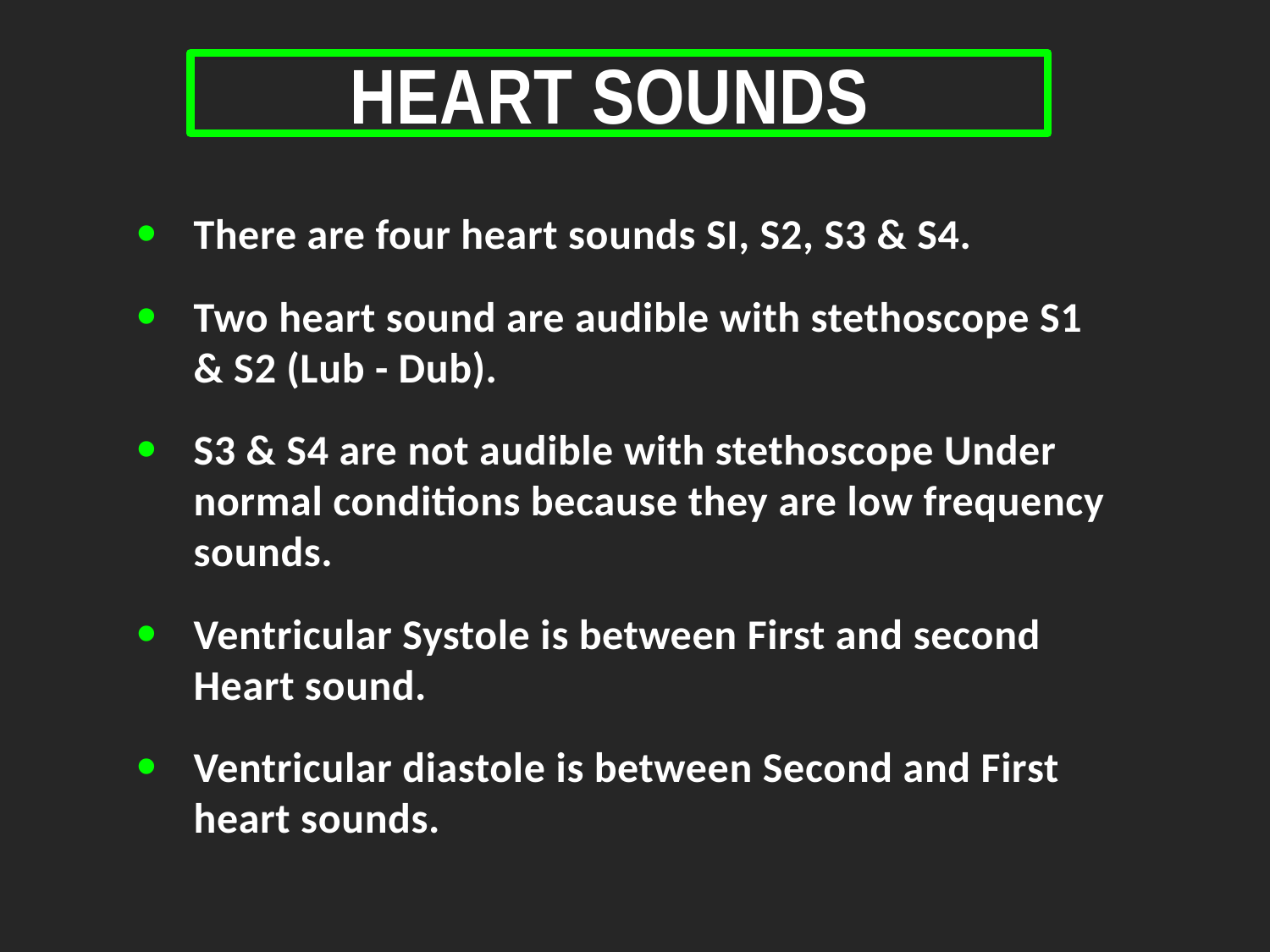

HEART SOUNDS
There are four heart sounds SI, S2, S3 & S4.
Two heart sound are audible with stethoscope S1 & S2 (Lub - Dub).
S3 & S4 are not audible with stethoscope Under normal conditions because they are low frequency sounds.
Ventricular Systole is between First and second Heart sound.
Ventricular diastole is between Second and First heart sounds.